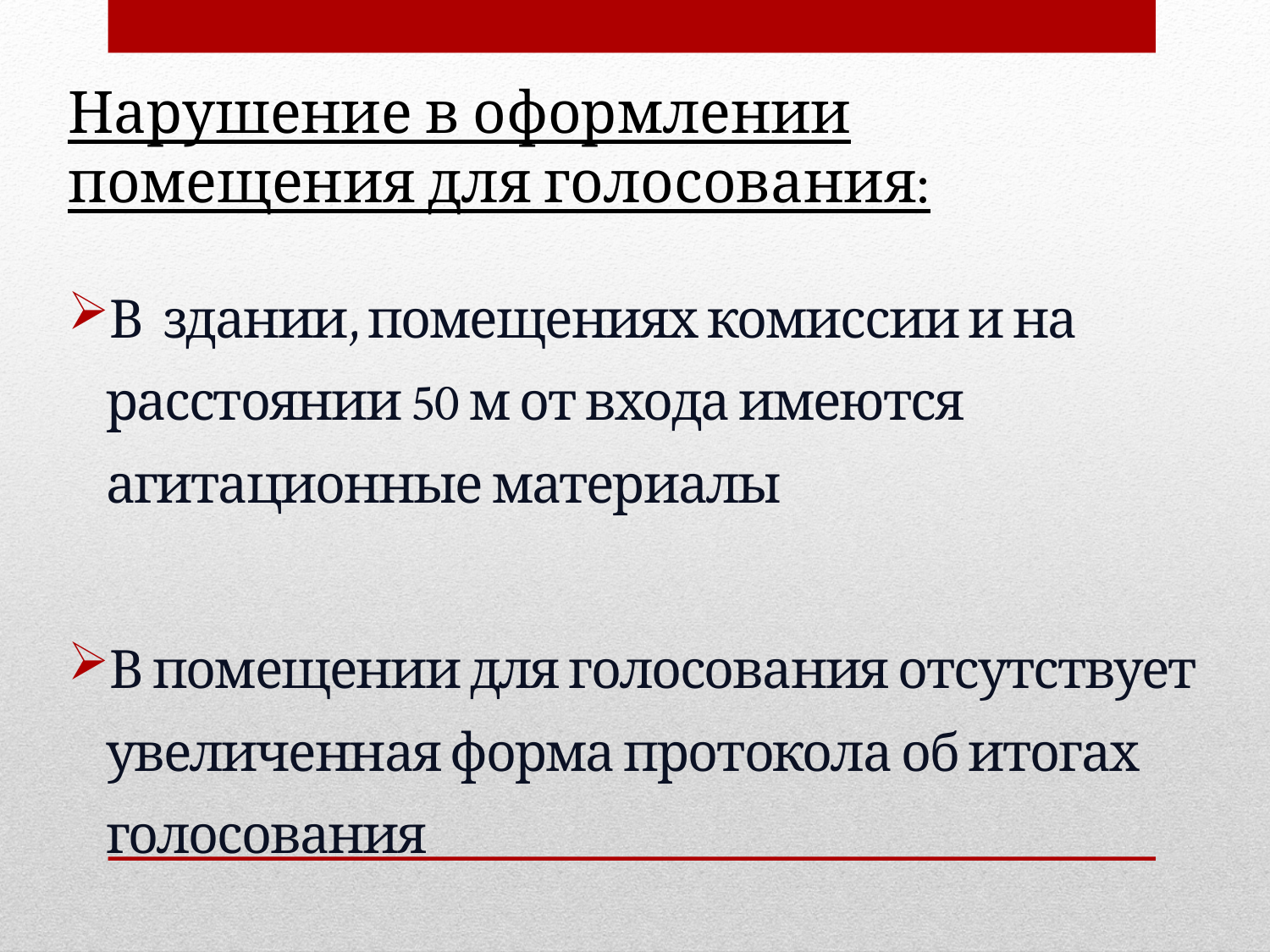

# Нарушение в оформлении помещения для голосования:

В  здании, помещениях комиссии и на расстоянии 50 м от входа имеются агитационные материалы

В помещении для голосования отсутствует увеличенная форма протокола об итогах голосования